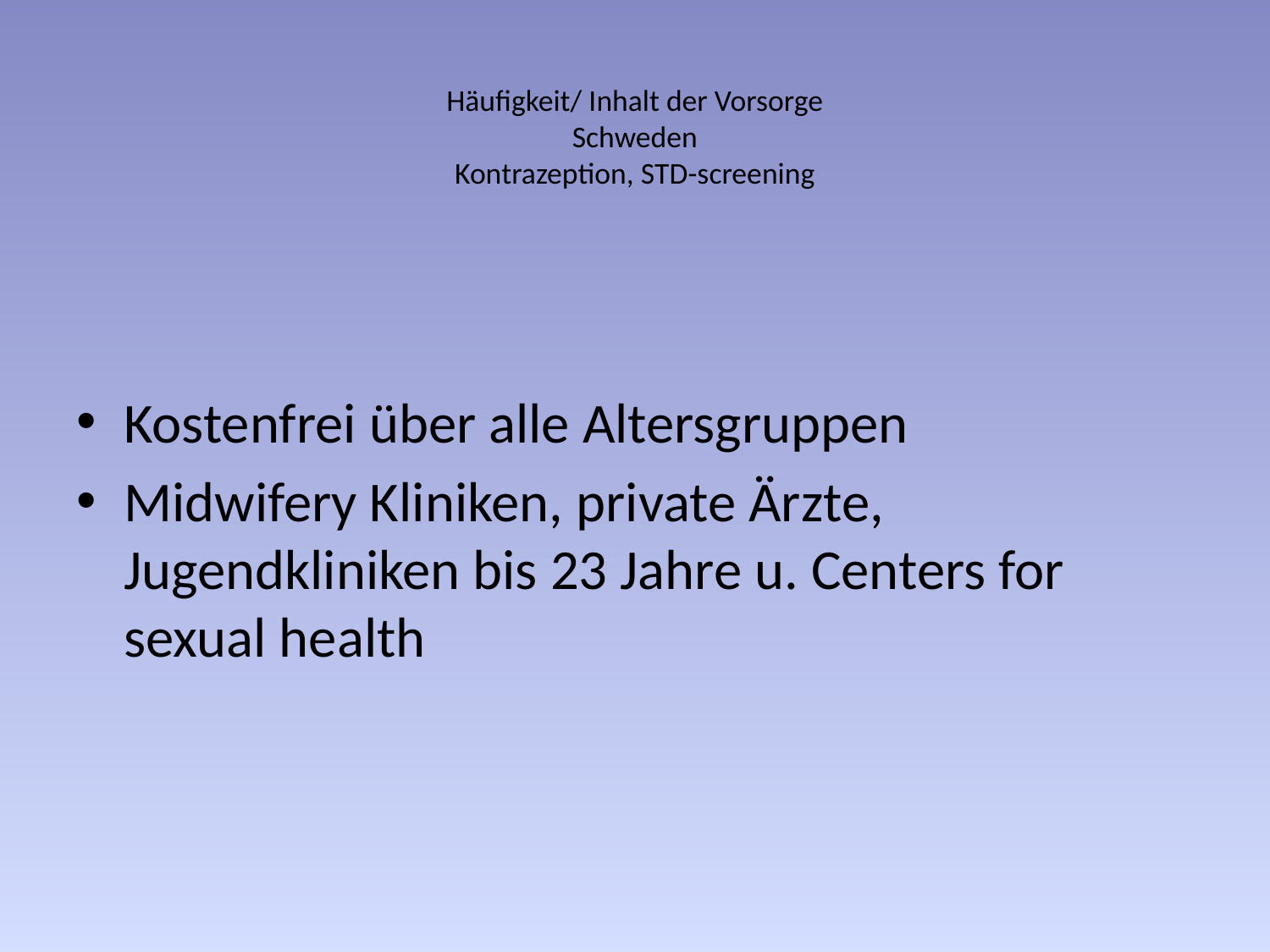

# Häufigkeit/ Inhalt der Vorsorge Schweden Kontrazeption, STD-screening

Kostenfrei über alle Altersgruppen
Midwifery Kliniken, private Ärzte, Jugendkliniken bis 23 Jahre u. Centers for sexual health